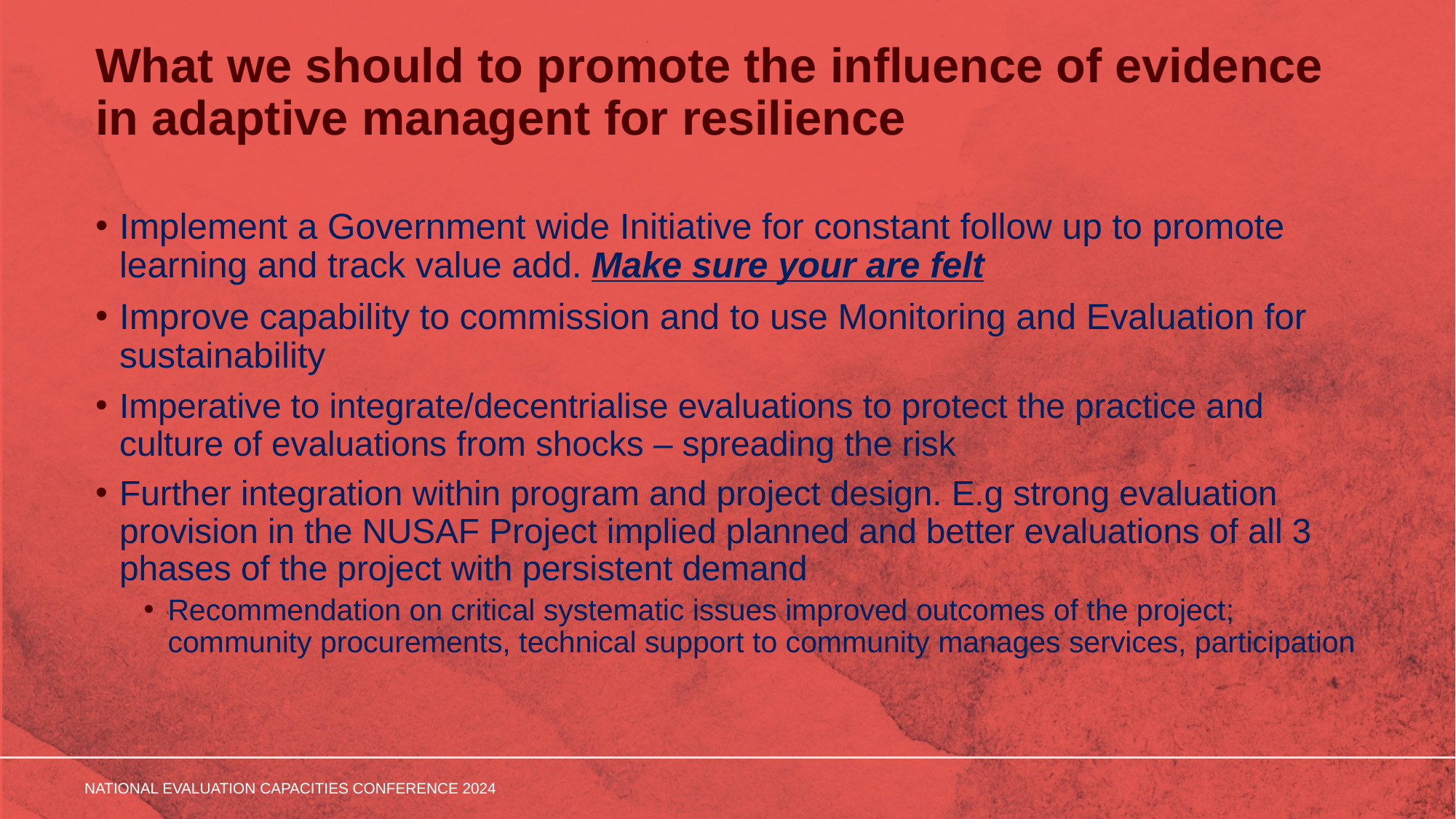

# What we should to promote the influence of evidence in adaptive managent for resilience

Implement a Government wide Initiative for constant follow up to promote learning and track value add. Make sure your are felt
Improve capability to commission and to use Monitoring and Evaluation for sustainability
Imperative to integrate/decentrialise evaluations to protect the practice and culture of evaluations from shocks – spreading the risk
Further integration within program and project design. E.g strong evaluation provision in the NUSAF Project implied planned and better evaluations of all 3 phases of the project with persistent demand
Recommendation on critical systematic issues improved outcomes of the project; community procurements, technical support to community manages services, participation